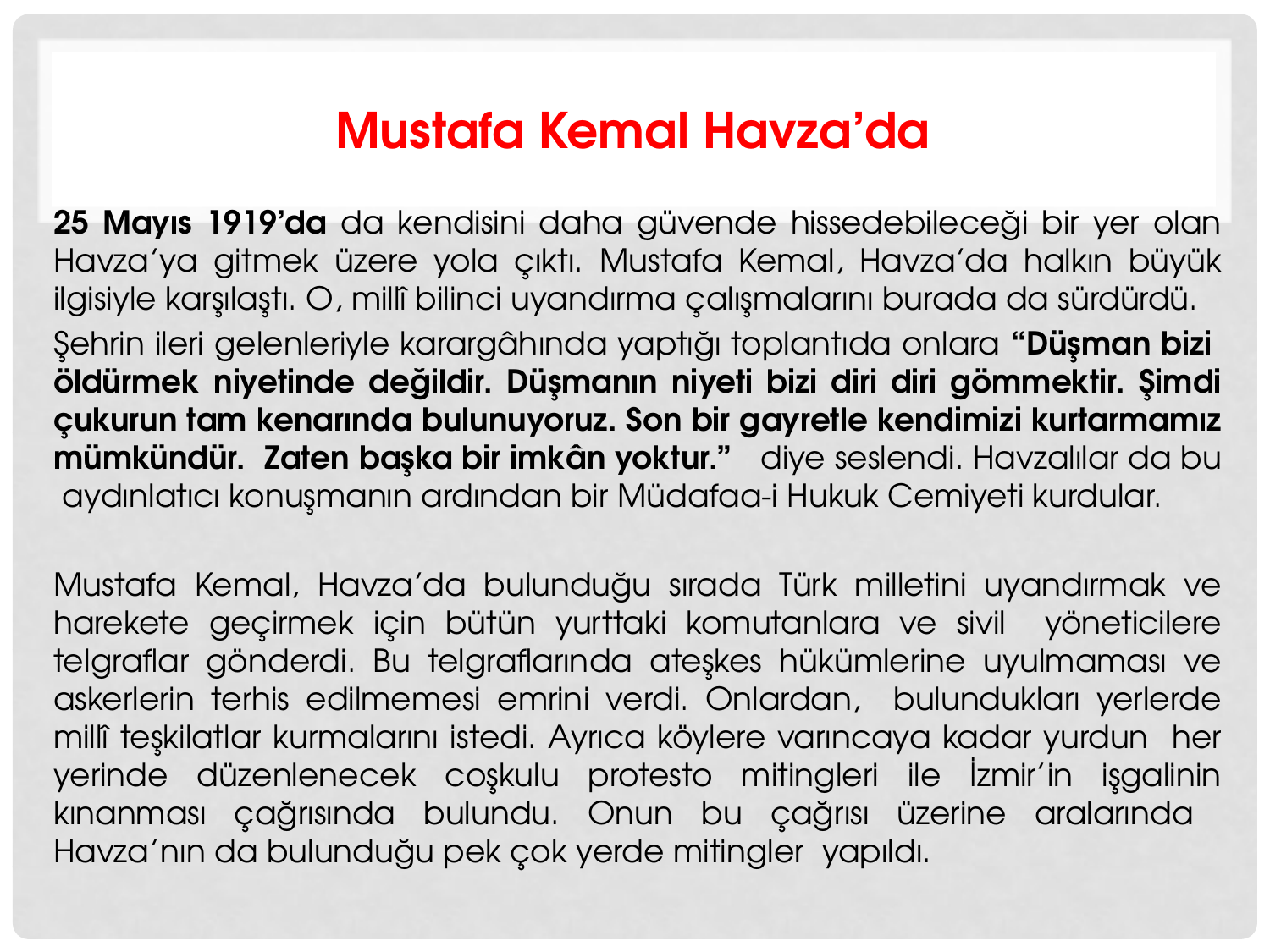

# Mustafa Kemal Havza’da
25 Mayıs 1919’da da kendisini daha güvende hissedebileceği bir yer olan Havza’ya gitmek üzere yola çıktı. Mustafa Kemal, Havza’da halkın büyük ilgisiyle karşılaştı. O, millî bilinci uyandırma çalışmalarını burada da sürdürdü.
Şehrin ileri gelenleriyle karargâhında yaptığı toplantıda onlara “Düşman bizi  öldürmek niyetinde değildir. Düşmanın niyeti bizi diri diri gömmektir. Şimdi çukurun tam kenarında bulunuyoruz. Son bir gayretle kendimizi kurtarmamız mümkündür.  Zaten başka bir imkân yoktur.”   diye seslendi. Havzalılar da bu  aydınlatıcı konuşmanın ardından bir Müdafaa-i Hukuk Cemiyeti kurdular.

Mustafa Kemal, Havza’da bulunduğu sırada Türk milletini uyandırmak ve harekete geçirmek için bütün yurttaki komutanlara ve sivil  yöneticilere telgraflar gönderdi. Bu telgraflarında ateşkes hükümlerine uyulmaması ve askerlerin terhis edilmemesi emrini verdi. Onlardan,  bulundukları yerlerde millî teşkilatlar kurmalarını istedi. Ayrıca köylere varıncaya kadar yurdun  her yerinde düzenlenecek coşkulu protesto mitingleri ile İzmir’in işgalinin kınanması çağrısında bulundu. Onun bu çağrısı üzerine aralarında  Havza’nın da bulunduğu pek çok yerde mitingler  yapıldı.